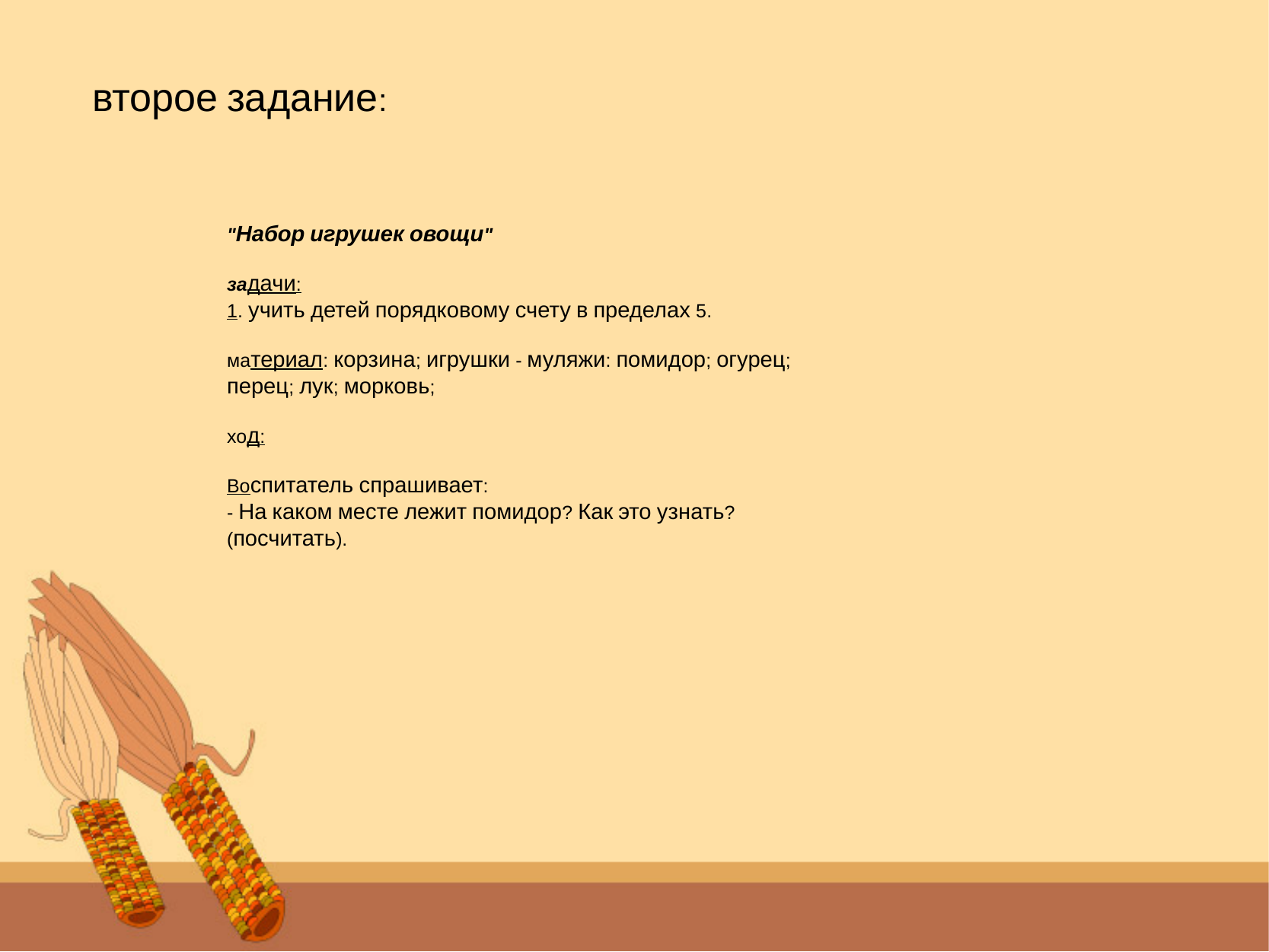

второе задание:
"Набор игрушек овощи"

задачи:
1. учить детей порядковому счету в пределах 5.

материал: корзина; игрушки - муляжи: помидор; огурец; перец; лук; морковь;

ход:

Воспитатель спрашивает:
- На каком месте лежит помидор? Как это узнать? (посчитать).